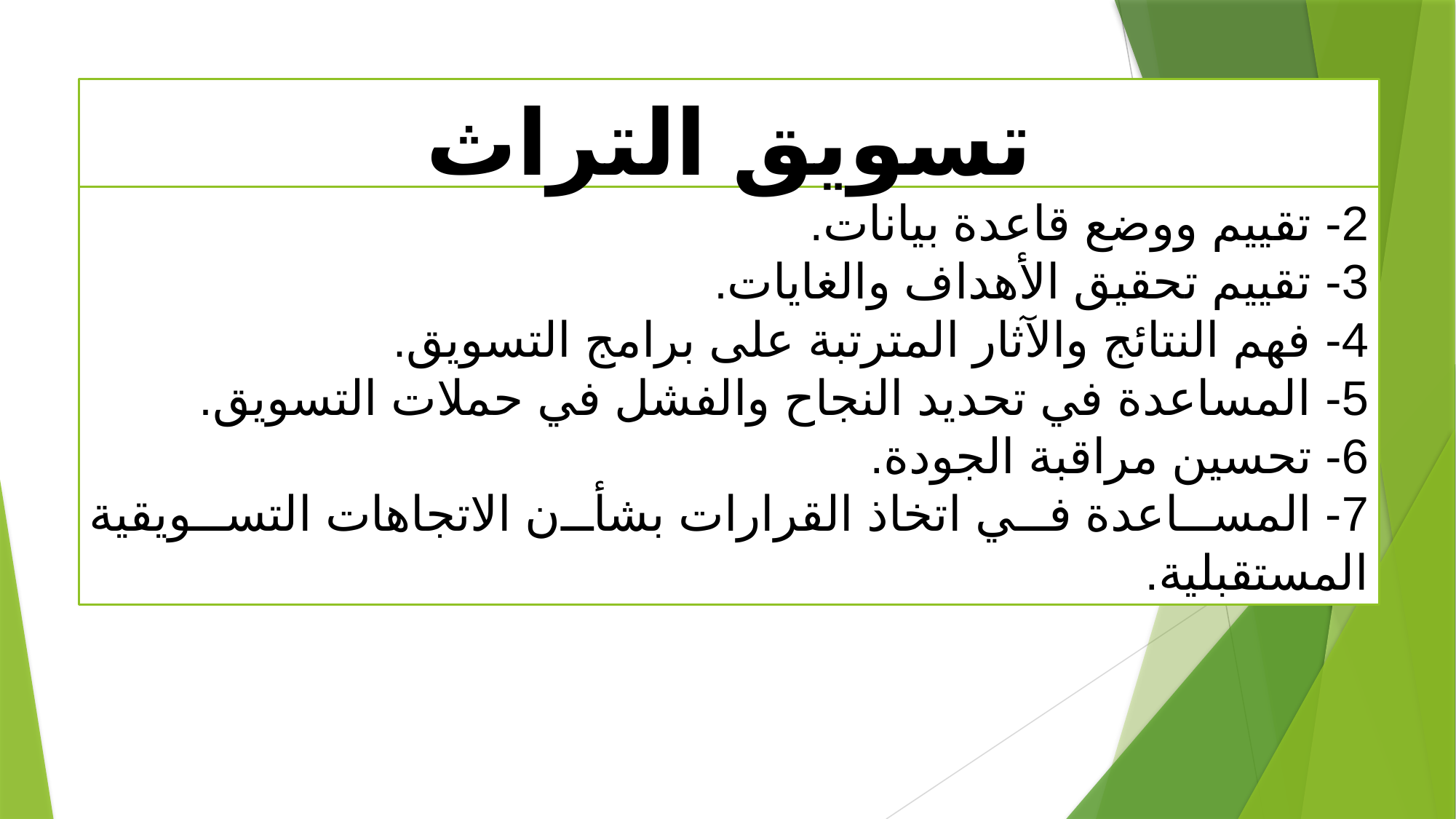

# تسويق التراث
2- تقييم ووضع قاعدة بيانات.
3- تقييم تحقيق الأهداف والغايات.
4- فهم النتائج والآثار المترتبة على برامج التسويق.
5- المساعدة في تحديد النجاح والفشل في حملات التسويق.
6- تحسين مراقبة الجودة.
7- المساعدة في اتخاذ القرارات بشأن الاتجاهات التسويقية المستقبلية.